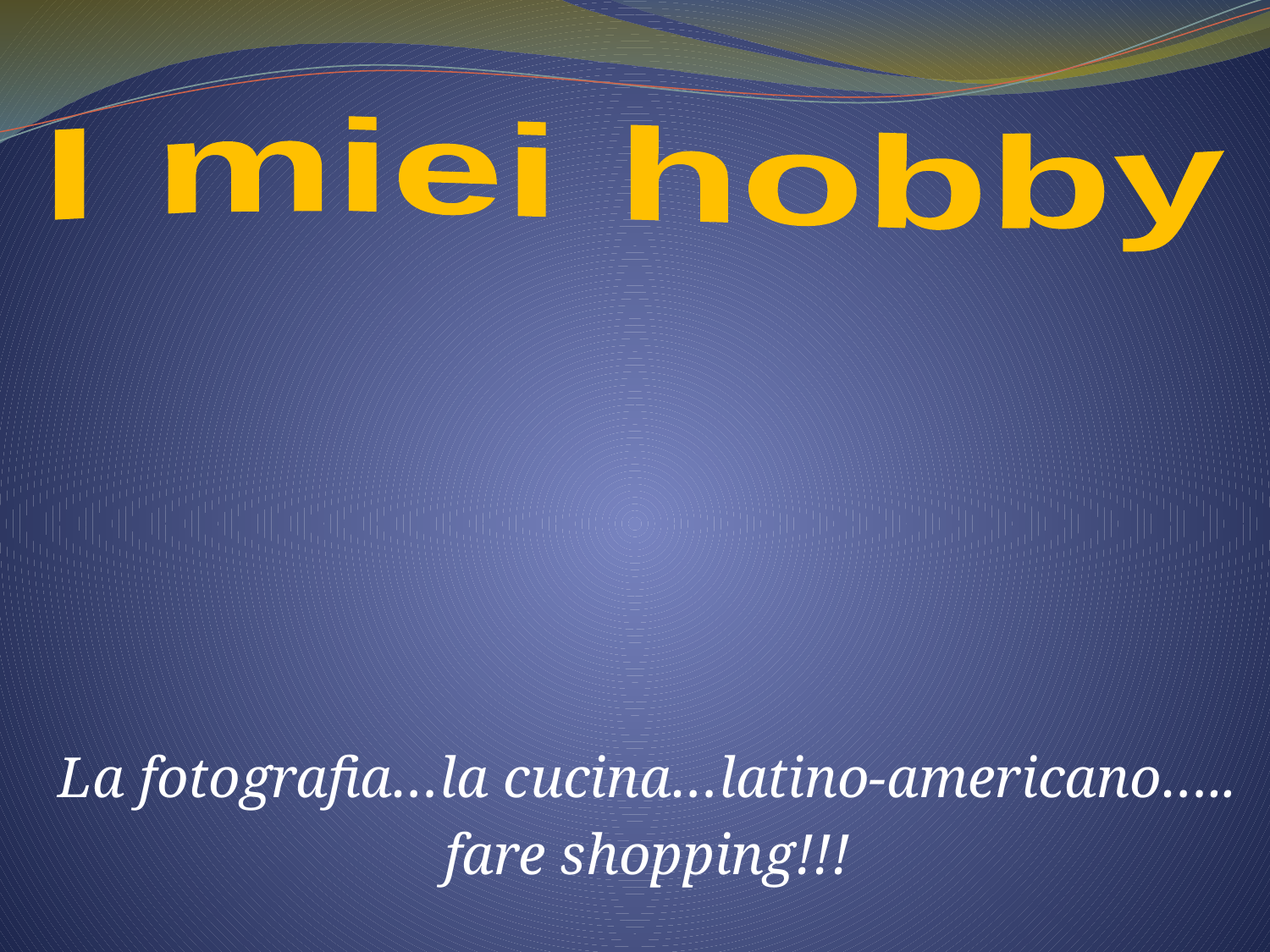

I miei hobby
La fotografia…la cucina…latino-americano…..
fare shopping!!!